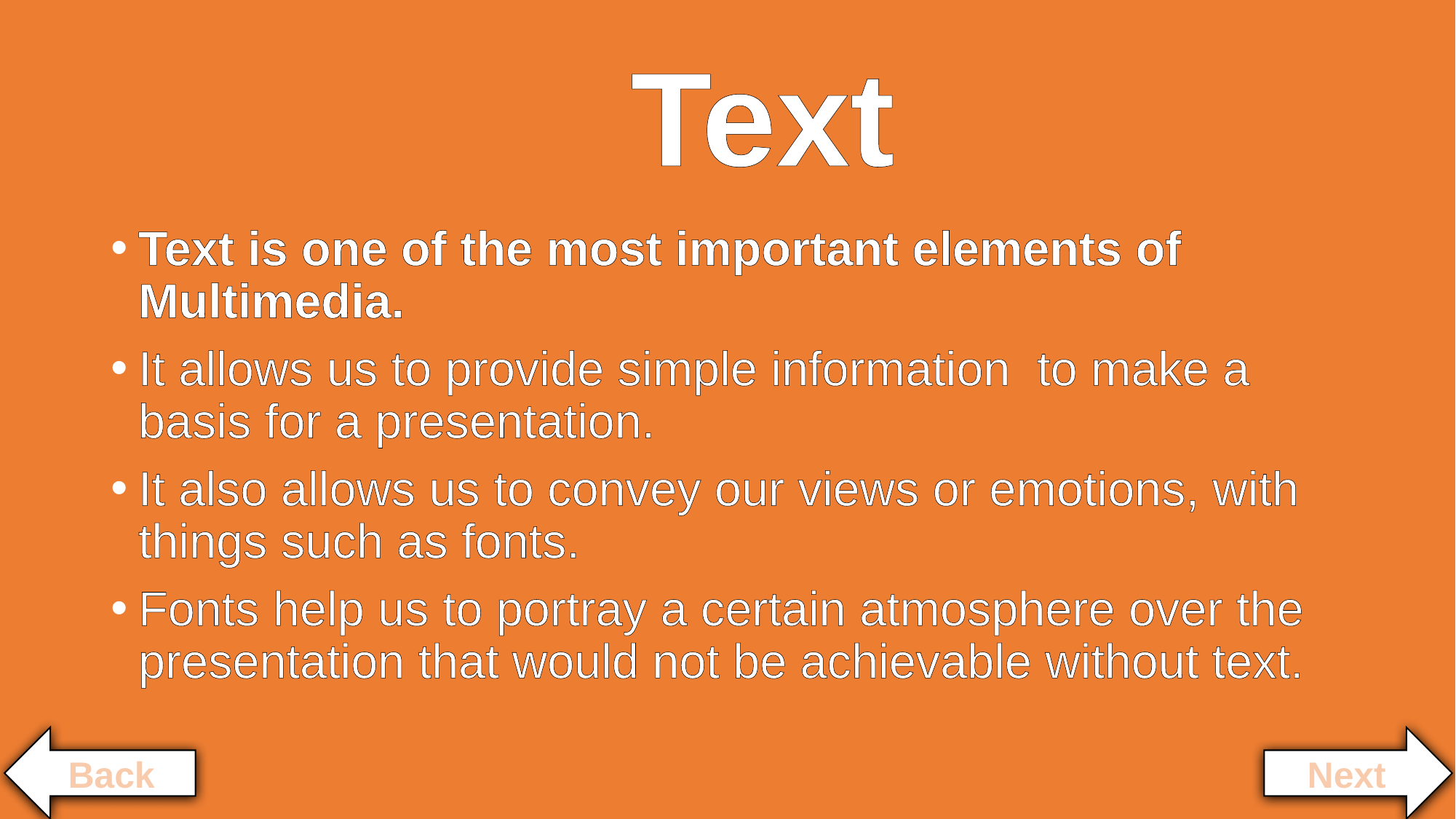

# Text
Text is one of the most important elements of Multimedia.
It allows us to provide simple information  to make a basis for a presentation.
It also allows us to convey our views or emotions, with things such as fonts.
Fonts help us to portray a certain atmosphere over the presentation that would not be achievable without text.

Back
Next